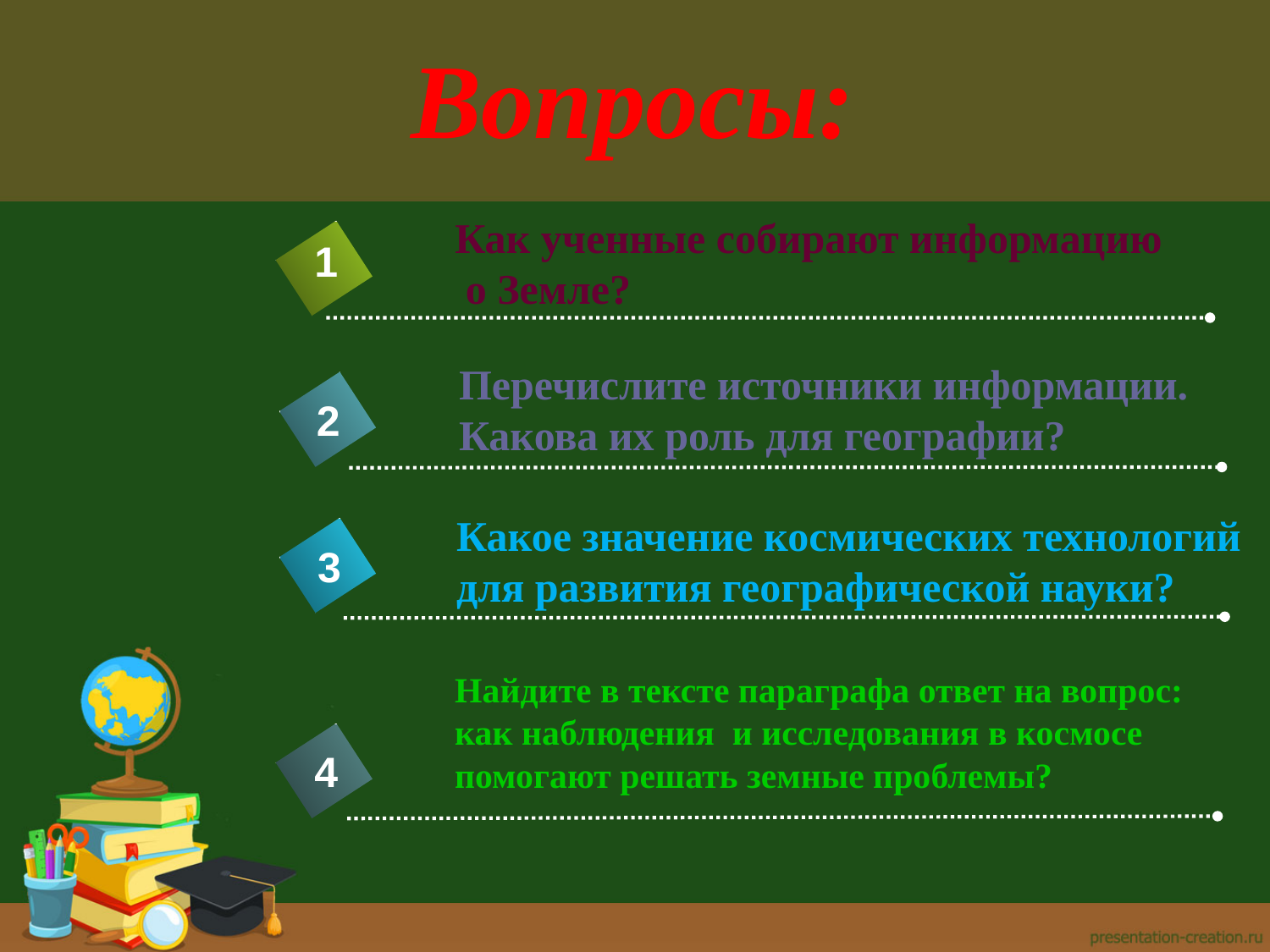

# Вопросы:
Как ученные собирают информацию
 о Земле?
1

Перечислите источники информации.
Какова их роль для географии?

2

Какое значение космических технологий
для развития географической науки?

3

Найдите в тексте параграфа ответ на вопрос:
как наблюдения  и исследования в космосе
помогают решать земные проблемы?

4